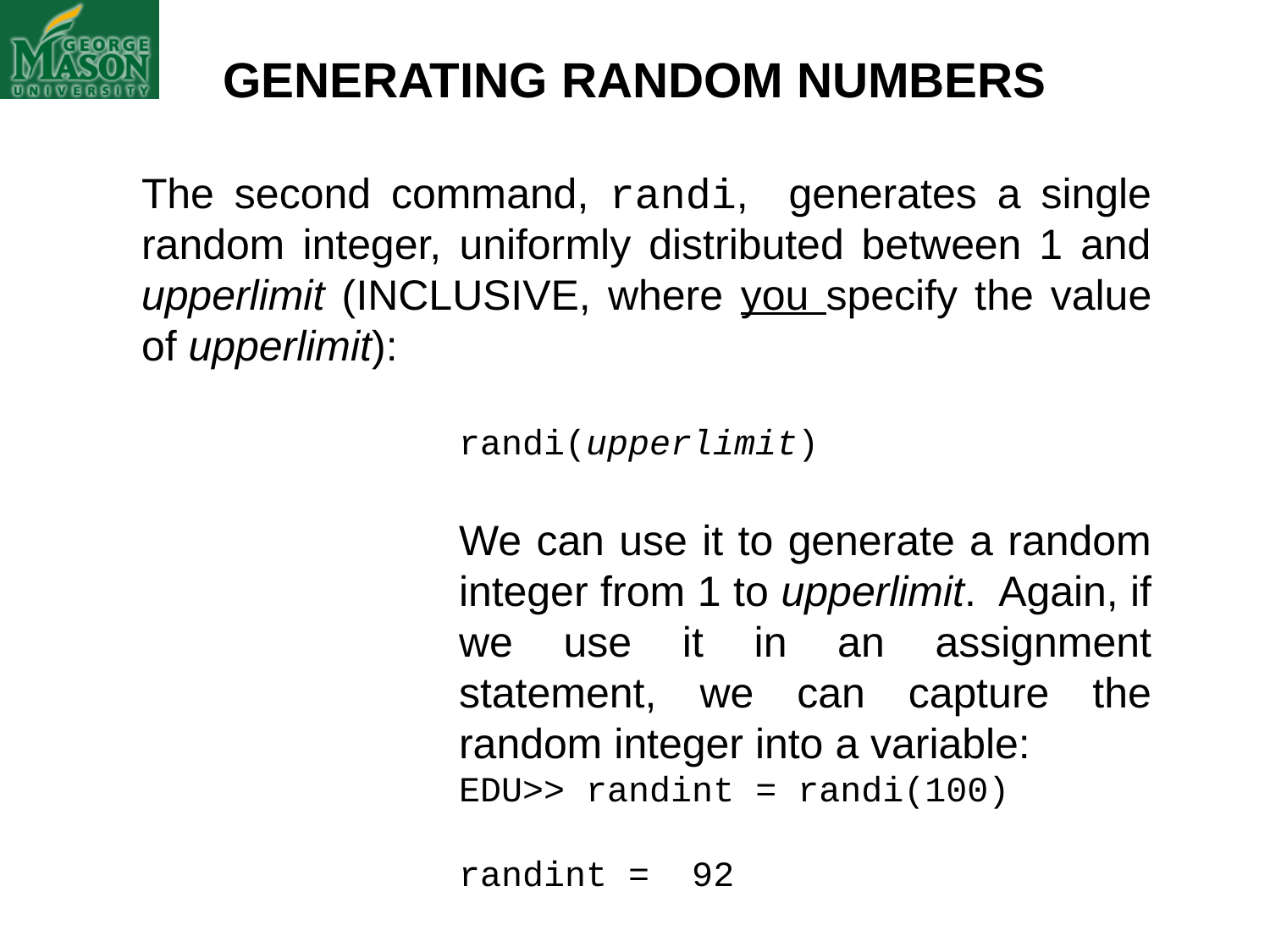

GENERATING RANDOM NUMBERS
The second command, randi,  generates a single random integer, uniformly distributed between 1 and upperlimit (INCLUSIVE, where you specify the value of upperlimit):

randi(upperlimit)

We can use it to generate a random integer from 1 to upperlimit.  Again, if we use it in an assignment statement, we can capture the random integer into a variable:
EDU>> randint = randi(100)

randint =  92